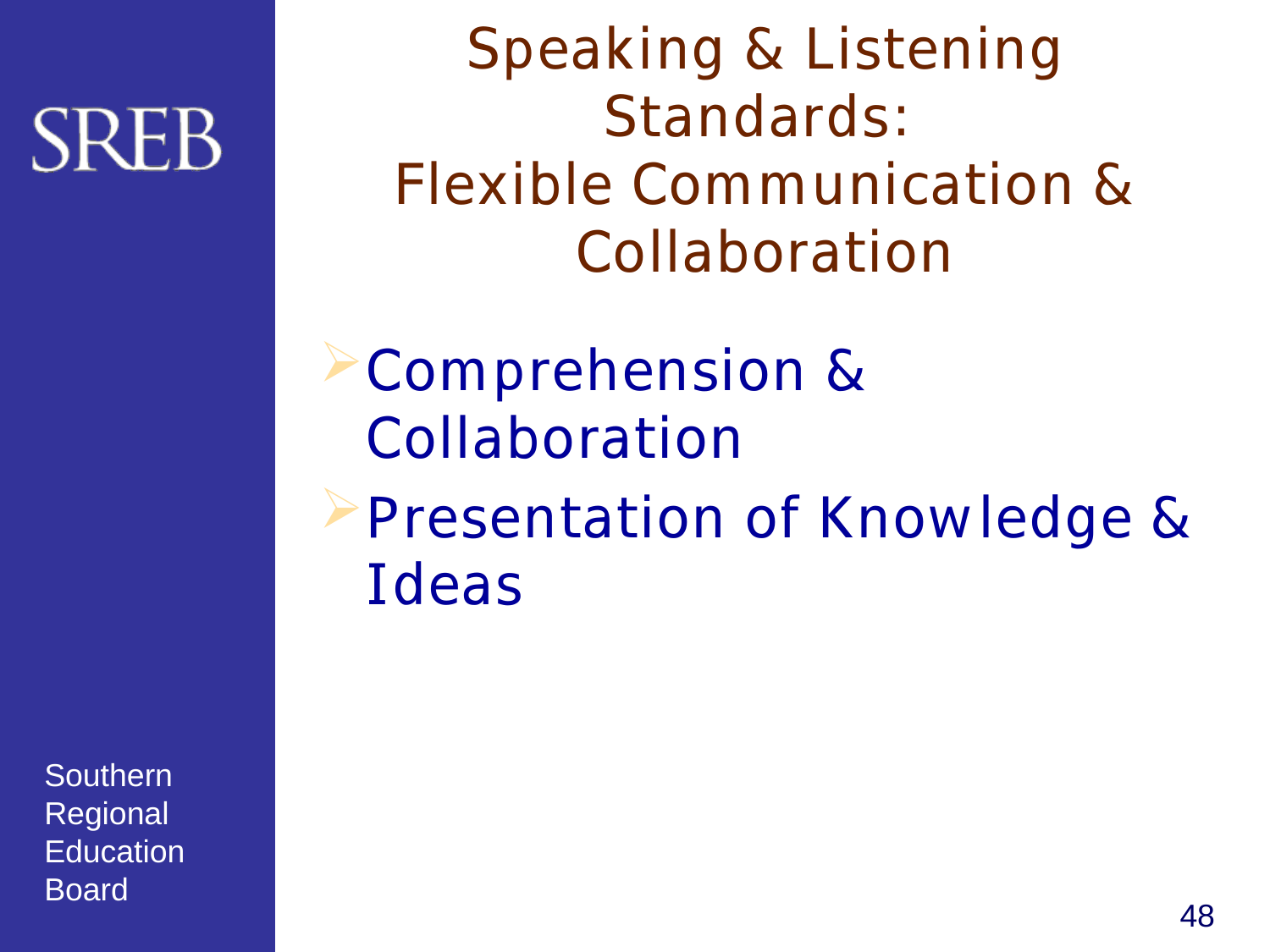

# Speaking & Listening Standards: Flexible Communication & Collaboration
Comprehension & Collaboration
Presentation of Knowledge & Ideas

48